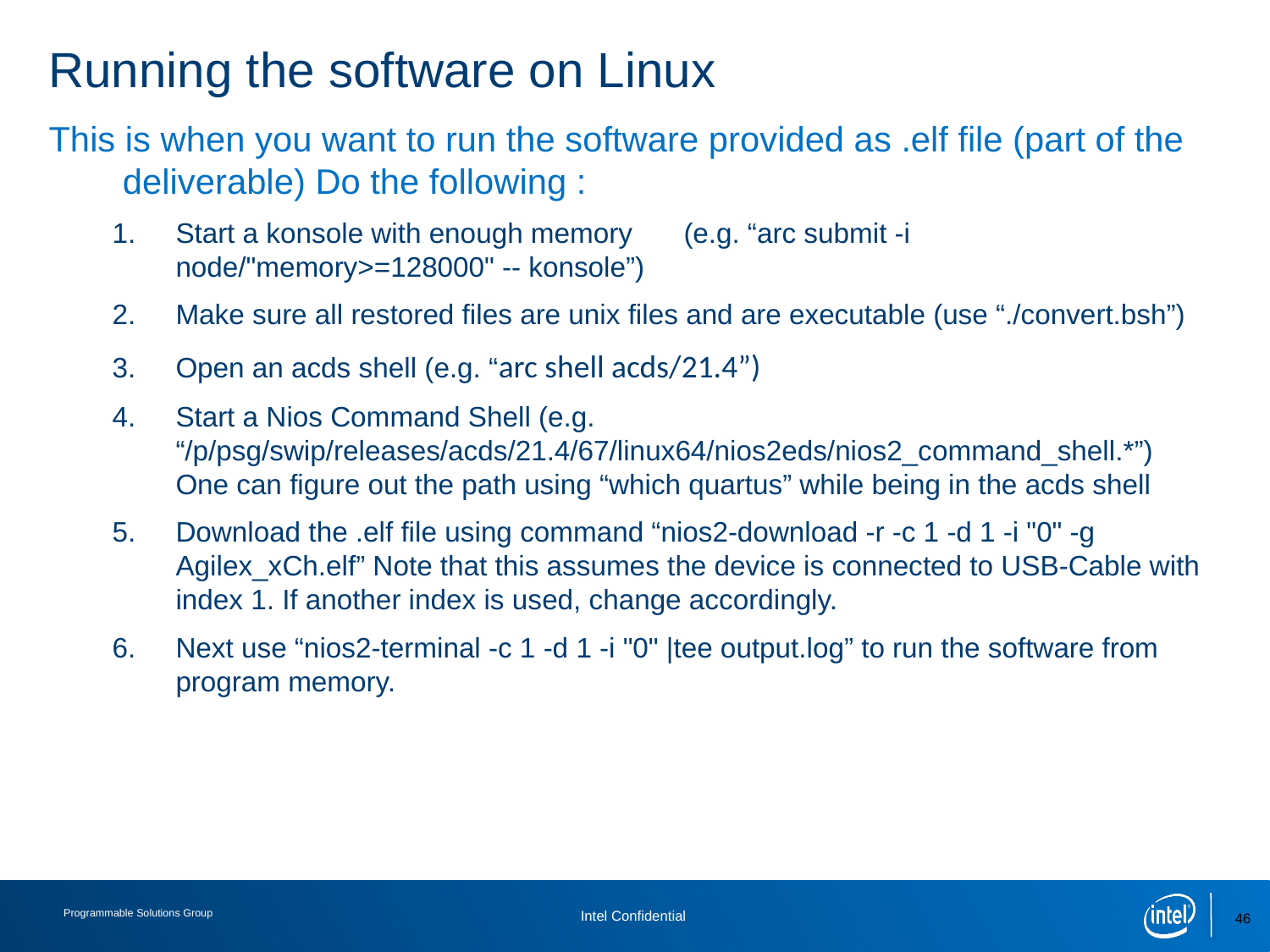

# Running the software on Linux
This is when you want to run the software provided as .elf file (part of the deliverable) Do the following :
Start a konsole with enough memory 	(e.g. “arc submit -i node/"memory>=128000" -- konsole”)
Make sure all restored files are unix files and are executable (use “./convert.bsh”)
Open an acds shell (e.g. “arc shell acds/21.4”)
Start a Nios Command Shell (e.g. “/p/psg/swip/releases/acds/21.4/67/linux64/nios2eds/nios2_command_shell.*”) One can figure out the path using “which quartus” while being in the acds shell
Download the .elf file using command “nios2-download -r -c 1 -d 1 -i "0" -g Agilex_xCh.elf” Note that this assumes the device is connected to USB-Cable with index 1. If another index is used, change accordingly.
Next use “nios2-terminal -c 1 -d 1 -i "0" |tee output.log” to run the software from program memory.

46